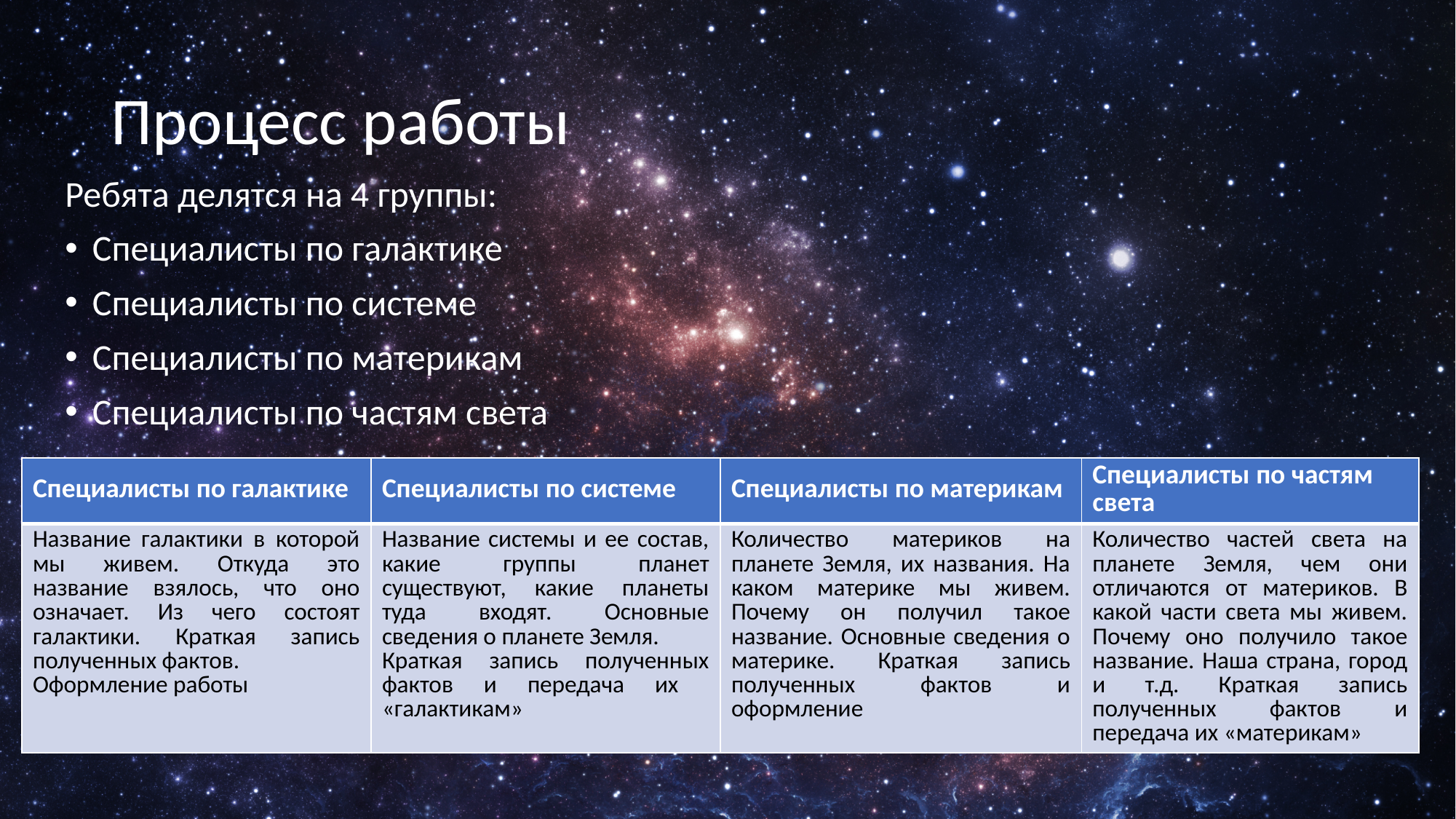

# Процесс работы
Ребята делятся на 4 группы:
Специалисты по галактике
Специалисты по системе
Специалисты по материкам
Специалисты по частям света

| Специалисты по галактике | Специалисты по системе | Специалисты по материкам | Специалисты по частям света |
| --- | --- | --- | --- |
| Название галактики в которой мы живем. Откуда это название взялось, что оно означает. Из чего состоят галактики. Краткая запись полученных фактов. Оформление работы | Название системы и ее состав, какие группы планет существуют, какие планеты туда входят. Основные сведения о планете Земля. Краткая запись полученных фактов и передача их «галактикам» | Количество материков на планете Земля, их названия. На каком материке мы живем. Почему он получил такое название. Основные сведения о материке. Краткая запись полученных фактов и оформление | Количество частей света на планете Земля, чем они отличаются от материков. В какой части света мы живем. Почему оно получило такое название. Наша страна, город и т.д. Краткая запись полученных фактов и передача их «материкам» |